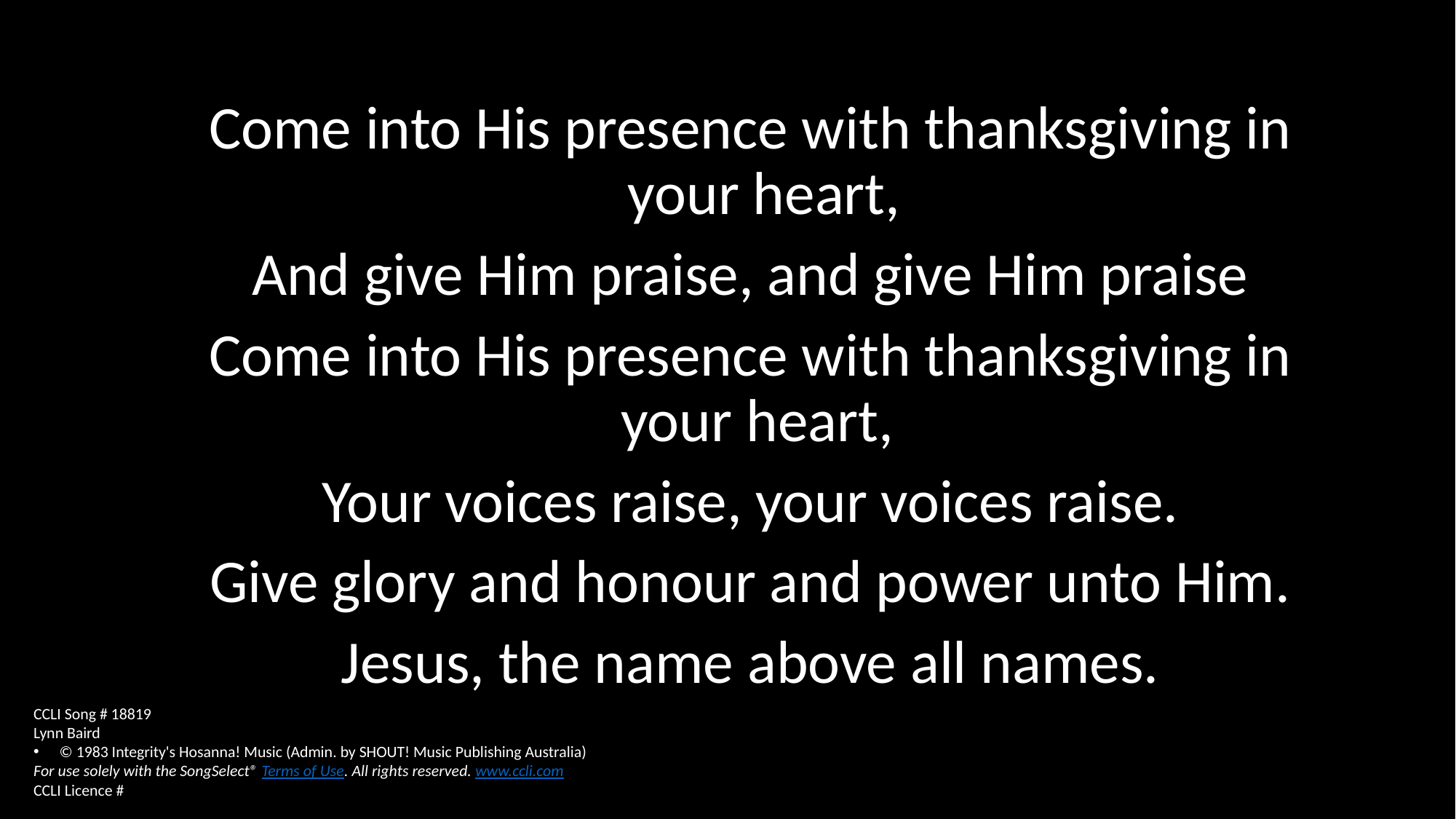

Come into His presence with thanksgiving in your heart,
And give Him praise, and give Him praise
Come into His presence with thanksgiving in your heart,
Your voices raise, your voices raise.
Give glory and honour and power unto Him.
Jesus, the name above all names.
CCLI Song # 18819
Lynn Baird
© 1983 Integrity's Hosanna! Music (Admin. by SHOUT! Music Publishing Australia)
For use solely with the SongSelect® Terms of Use. All rights reserved. www.ccli.com
CCLI Licence #